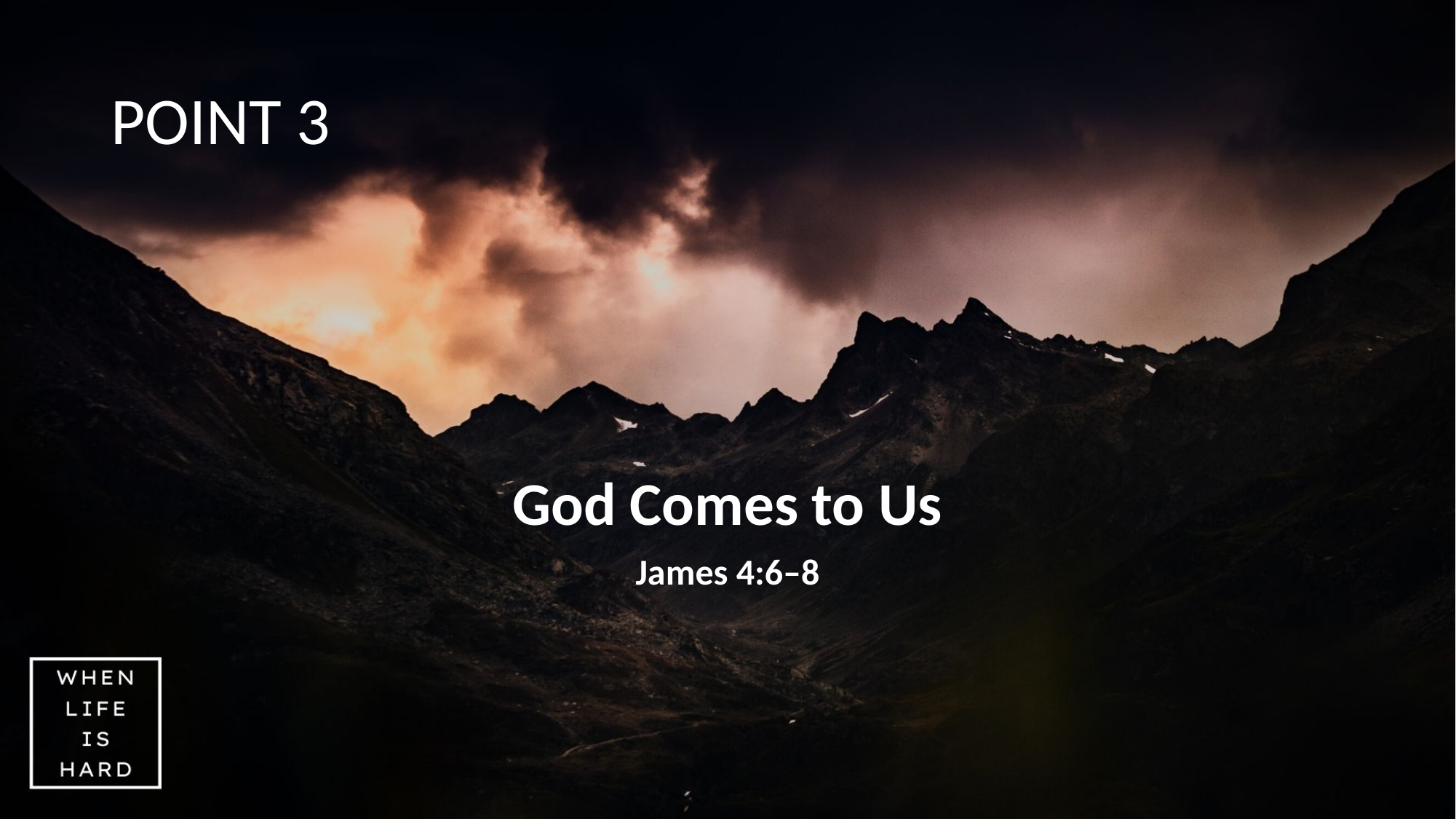

# POINT 3

God Comes to Us
James 4:6–8